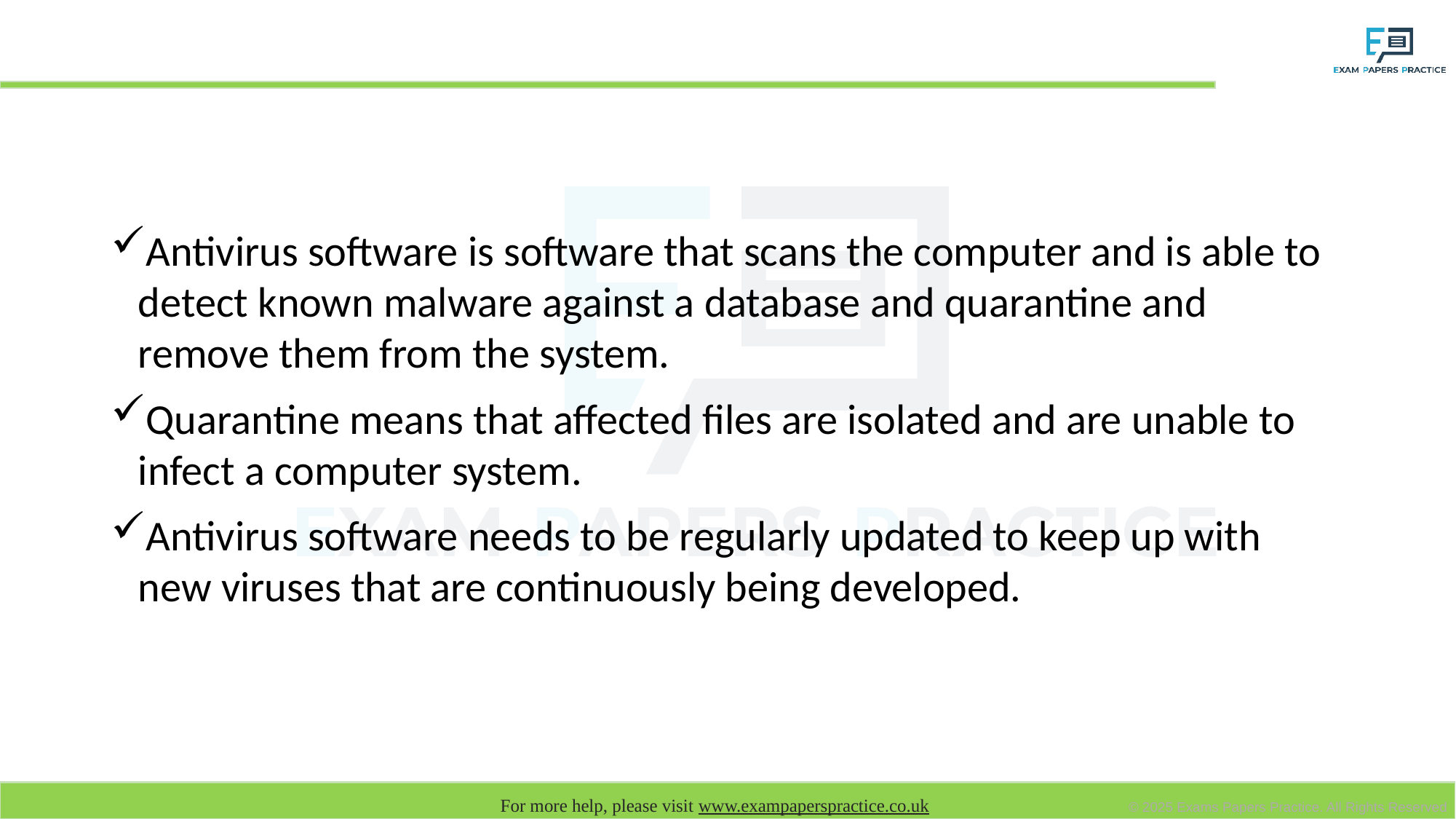

# Antivirus software
Antivirus software is software that scans the computer and is able to detect known malware against a database and quarantine and remove them from the system.
Quarantine means that affected files are isolated and are unable to infect a computer system.
Antivirus software needs to be regularly updated to keep up with new viruses that are continuously being developed.